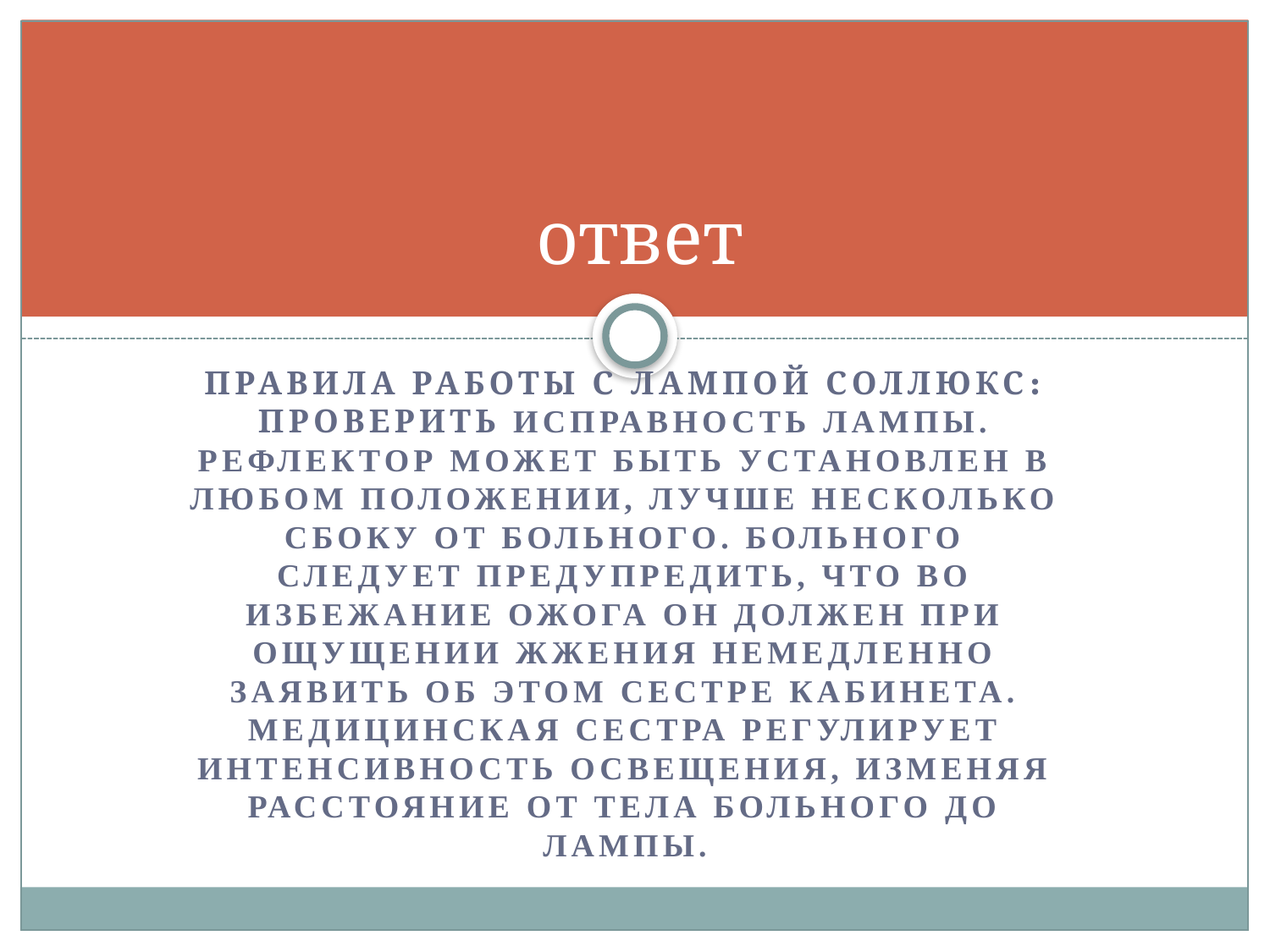

# ответ
Правила работы с лампой Соллюкс: Проверить исправность лампы. Рефлектор может быть установлен в любом положении, лучше несколько сбоку от больного. Больного следует предупредить, что во избежание ожога он должен при ощущении жжения немедленно заявить об этом сестре кабинета. Медицинская сестра регулирует интенсивность освещения, изменяя расстояние от тела больного до лампы.